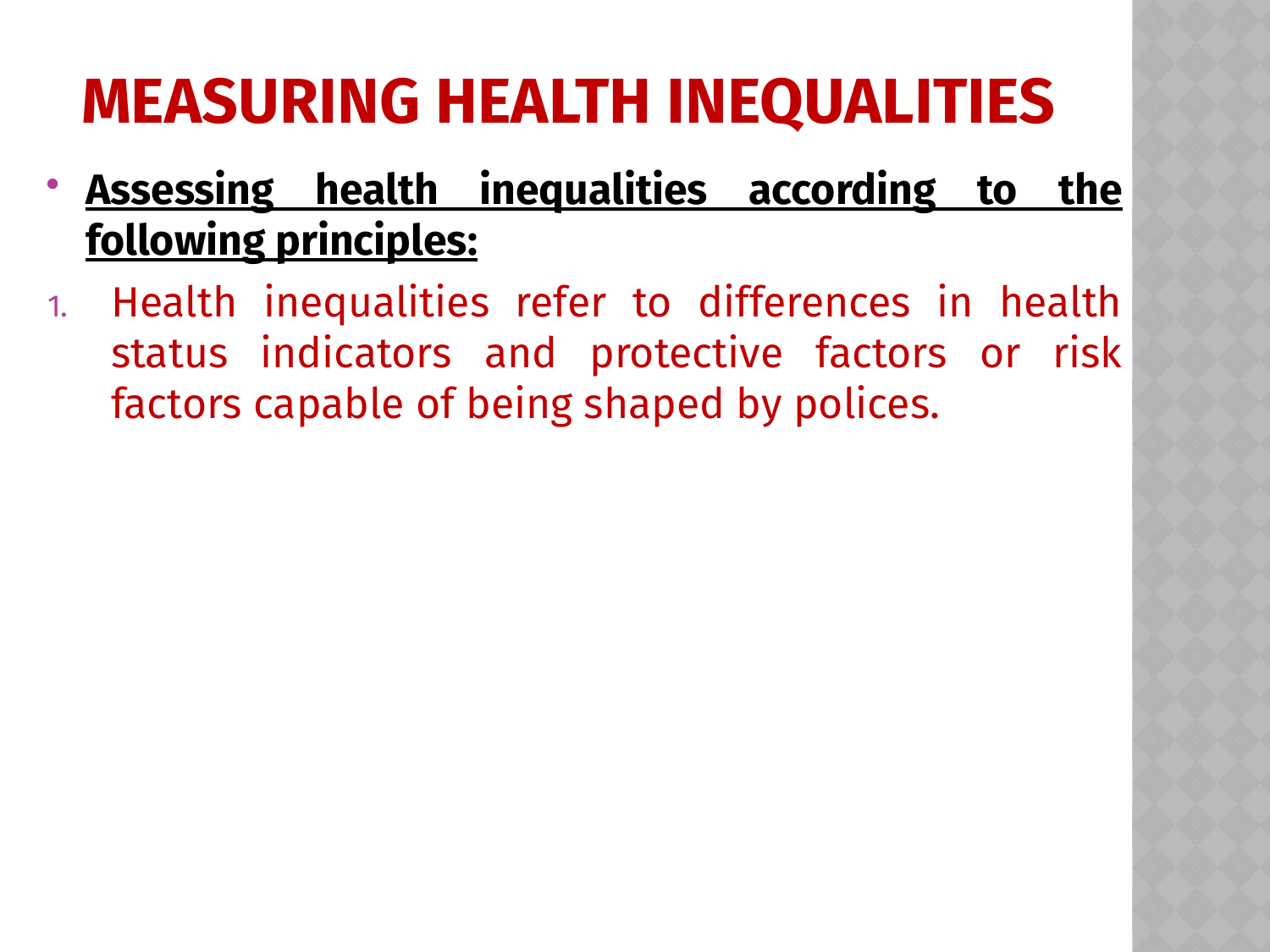

# Measuring health inequalities
Assessing health inequalities according to the following principles:
Health inequalities refer to differences in health status indicators and protective factors or risk factors capable of being shaped by polices.